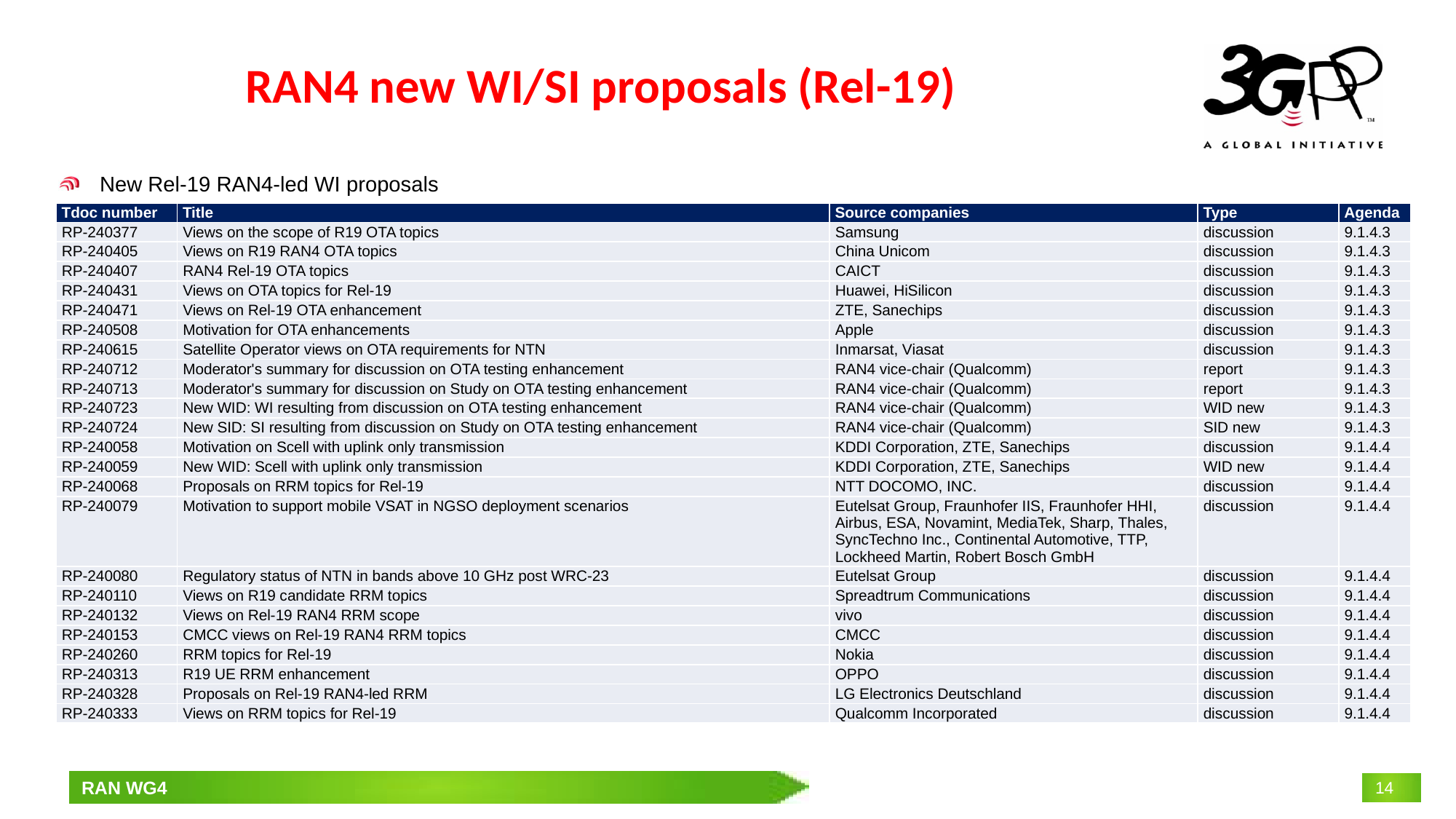

# RAN4 new WI/SI proposals (Rel-19)
New Rel-19 RAN4-led WI proposals

| Tdoc number | Title | Source companies | Type | Agenda |
| --- | --- | --- | --- | --- |
| RP-240377 | Views on the scope of R19 OTA topics | Samsung | discussion | 9.1.4.3 |
| RP-240405 | Views on R19 RAN4 OTA topics | China Unicom | discussion | 9.1.4.3 |
| RP-240407 | RAN4 Rel-19 OTA topics | CAICT | discussion | 9.1.4.3 |
| RP-240431 | Views on OTA topics for Rel-19 | Huawei, HiSilicon | discussion | 9.1.4.3 |
| RP-240471 | Views on Rel-19 OTA enhancement | ZTE, Sanechips | discussion | 9.1.4.3 |
| RP-240508 | Motivation for OTA enhancements | Apple | discussion | 9.1.4.3 |
| RP-240615 | Satellite Operator views on OTA requirements for NTN | Inmarsat, Viasat | discussion | 9.1.4.3 |
| RP-240712 | Moderator's summary for discussion on OTA testing enhancement | RAN4 vice-chair (Qualcomm) | report | 9.1.4.3 |
| RP-240713 | Moderator's summary for discussion on Study on OTA testing enhancement | RAN4 vice-chair (Qualcomm) | report | 9.1.4.3 |
| RP-240723 | New WID: WI resulting from discussion on OTA testing enhancement | RAN4 vice-chair (Qualcomm) | WID new | 9.1.4.3 |
| RP-240724 | New SID: SI resulting from discussion on Study on OTA testing enhancement | RAN4 vice-chair (Qualcomm) | SID new | 9.1.4.3 |
| RP-240058 | Motivation on Scell with uplink only transmission | KDDI Corporation, ZTE, Sanechips | discussion | 9.1.4.4 |
| RP-240059 | New WID: Scell with uplink only transmission | KDDI Corporation, ZTE, Sanechips | WID new | 9.1.4.4 |
| RP-240068 | Proposals on RRM topics for Rel-19 | NTT DOCOMO, INC. | discussion | 9.1.4.4 |
| RP-240079 | Motivation to support mobile VSAT in NGSO deployment scenarios | Eutelsat Group, Fraunhofer IIS, Fraunhofer HHI, Airbus, ESA, Novamint, MediaTek, Sharp, Thales, SyncTechno Inc., Continental Automotive, TTP, Lockheed Martin, Robert Bosch GmbH | discussion | 9.1.4.4 |
| RP-240080 | Regulatory status of NTN in bands above 10 GHz post WRC-23 | Eutelsat Group | discussion | 9.1.4.4 |
| RP-240110 | Views on R19 candidate RRM topics | Spreadtrum Communications | discussion | 9.1.4.4 |
| RP-240132 | Views on Rel-19 RAN4 RRM scope | vivo | discussion | 9.1.4.4 |
| RP-240153 | CMCC views on Rel-19 RAN4 RRM topics | CMCC | discussion | 9.1.4.4 |
| RP-240260 | RRM topics for Rel-19 | Nokia | discussion | 9.1.4.4 |
| RP-240313 | R19 UE RRM enhancement | OPPO | discussion | 9.1.4.4 |
| RP-240328 | Proposals on Rel-19 RAN4-led RRM | LG Electronics Deutschland | discussion | 9.1.4.4 |
| RP-240333 | Views on RRM topics for Rel-19 | Qualcomm Incorporated | discussion | 9.1.4.4 |